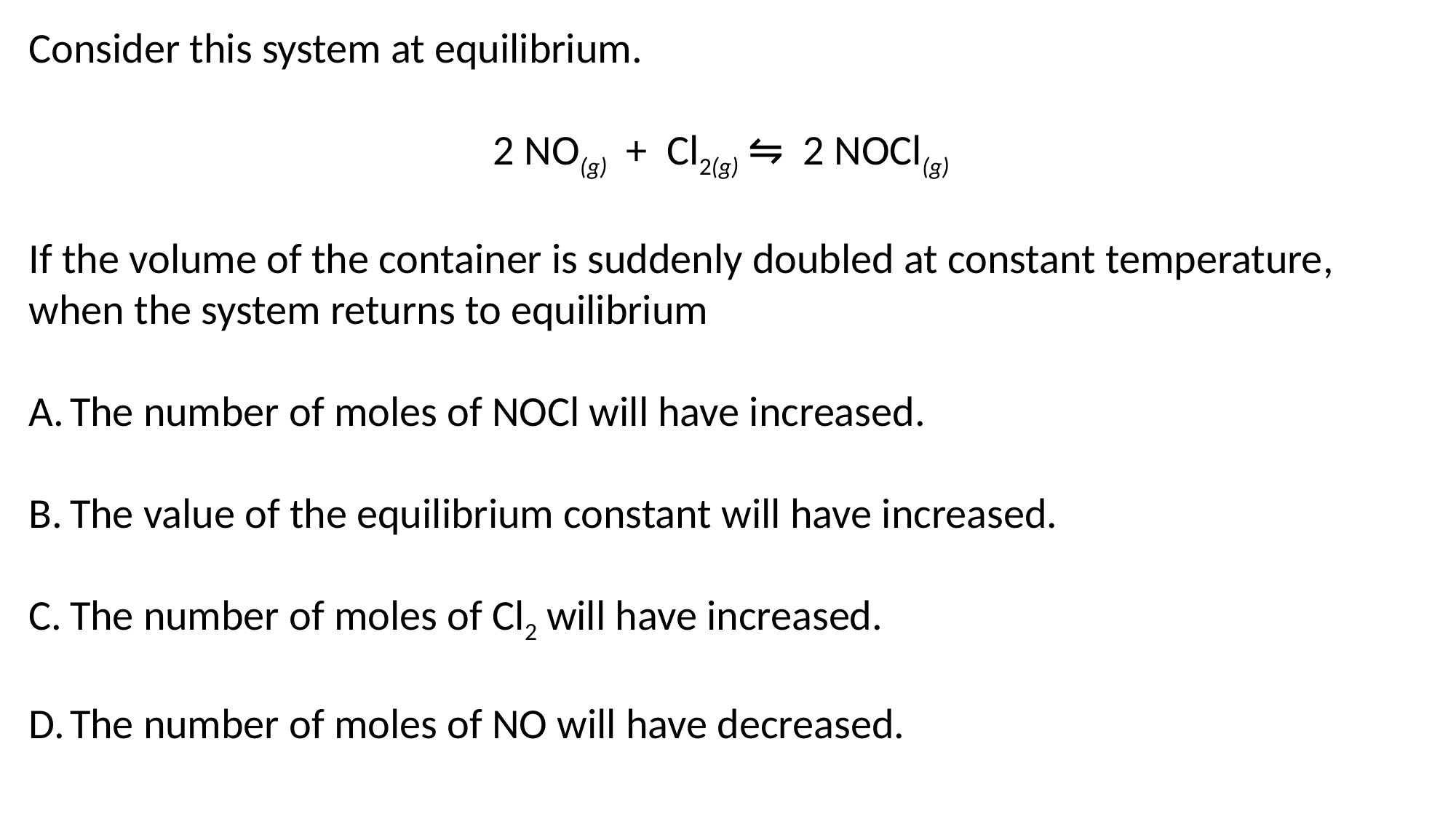

Consider this system at equilibrium.

2 NO(g)  +  Cl2(g) ⇋  2 NOCl(g)

If the volume of the container is suddenly doubled at constant temperature, when the system returns to equilibrium

The number of moles of NOCl will have increased.

The value of the equilibrium constant will have increased.

The number of moles of Cl2 will have increased.

The number of moles of NO will have decreased.